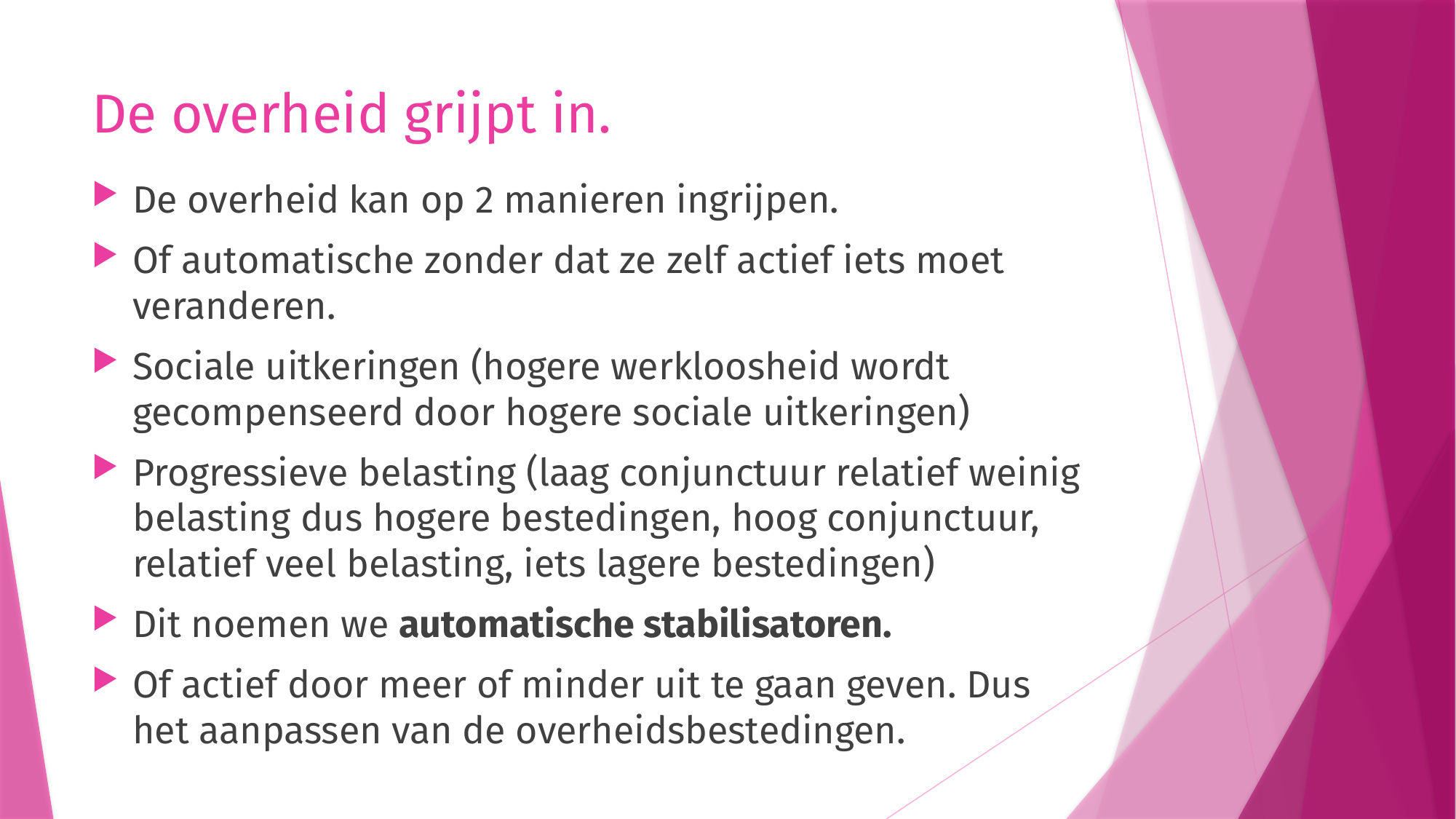

# De overheid grijpt in.
De overheid kan op 2 manieren ingrijpen.
Of automatische zonder dat ze zelf actief iets moet veranderen.
Sociale uitkeringen (hogere werkloosheid wordt gecompenseerd door hogere sociale uitkeringen)
Progressieve belasting (laag conjunctuur relatief weinig belasting dus hogere bestedingen, hoog conjunctuur, relatief veel belasting, iets lagere bestedingen)
Dit noemen we automatische stabilisatoren.
Of actief door meer of minder uit te gaan geven. Dus het aanpassen van de overheidsbestedingen.